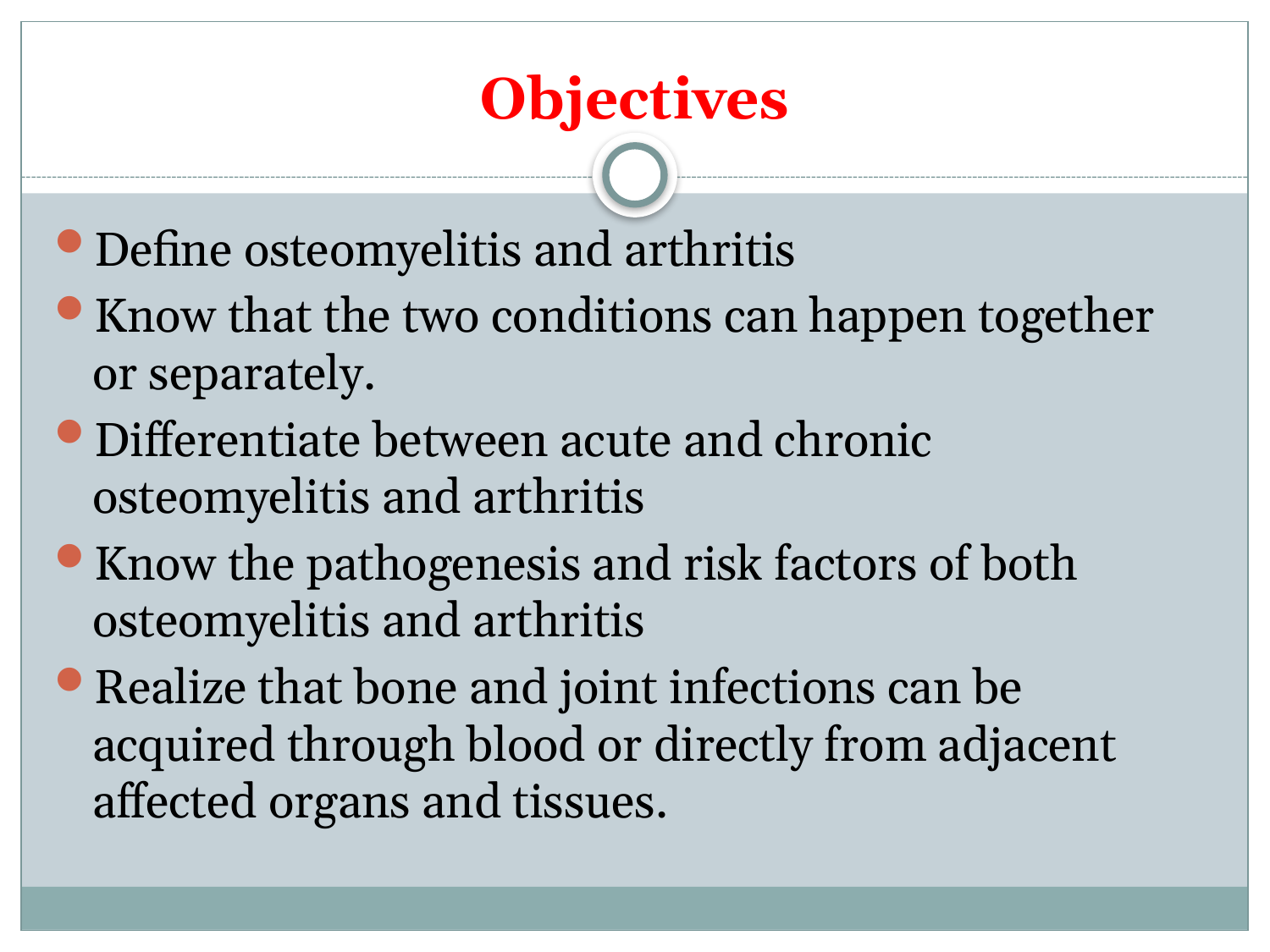

# Objectives
Define osteomyelitis and arthritis
Know that the two conditions can happen together or separately.
Differentiate between acute and chronic osteomyelitis and arthritis
Know the pathogenesis and risk factors of both osteomyelitis and arthritis
Realize that bone and joint infections can be acquired through blood or directly from adjacent affected organs and tissues.